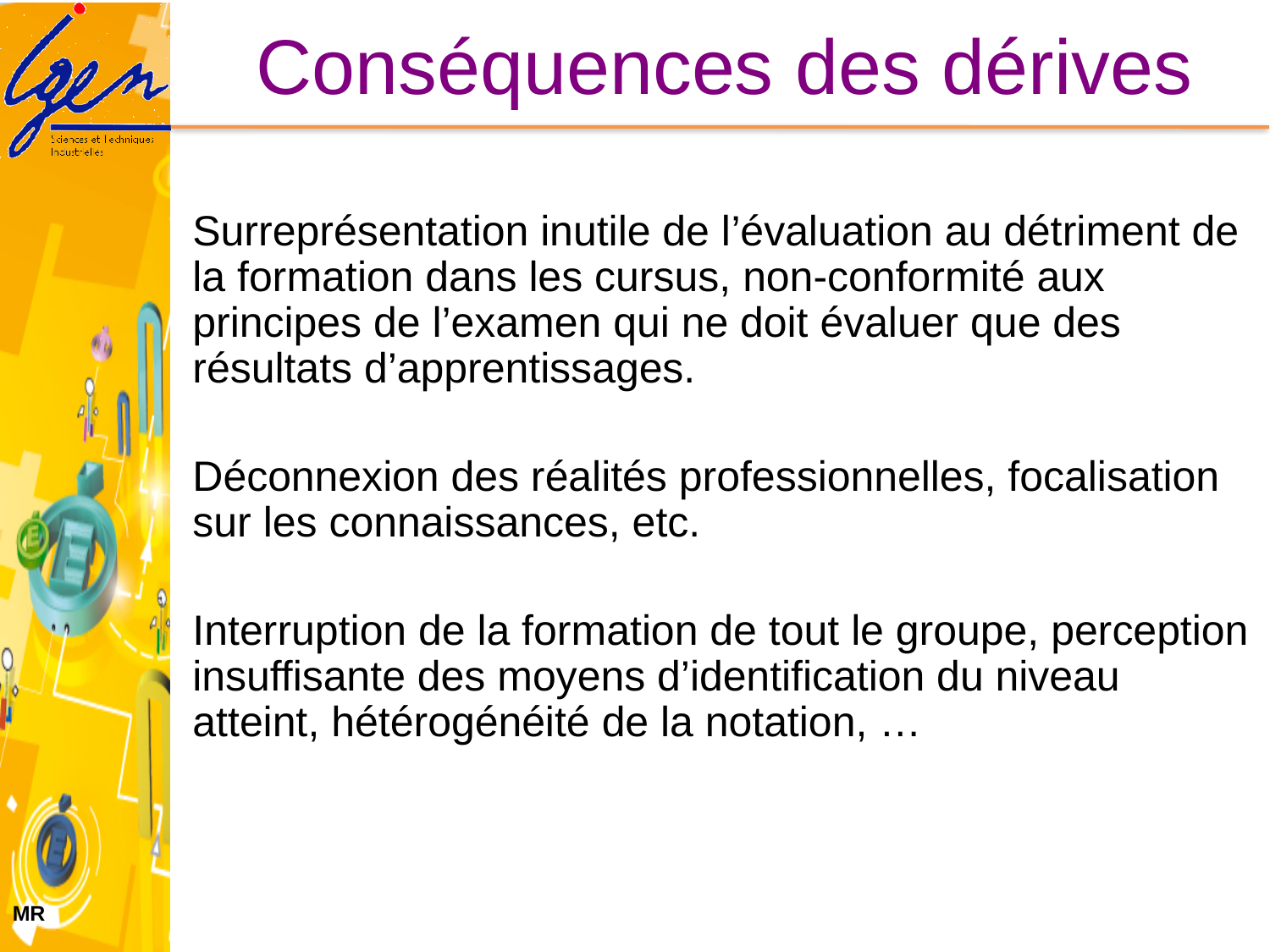

# Conséquences des dérives

Surreprésentation inutile de l’évaluation au détriment de la formation dans les cursus, non-conformité aux principes de l’examen qui ne doit évaluer que des résultats d’apprentissages.

Déconnexion des réalités professionnelles, focalisation sur les connaissances, etc.

Interruption de la formation de tout le groupe, perception insuffisante des moyens d’identification du niveau atteint, hétérogénéité de la notation, …